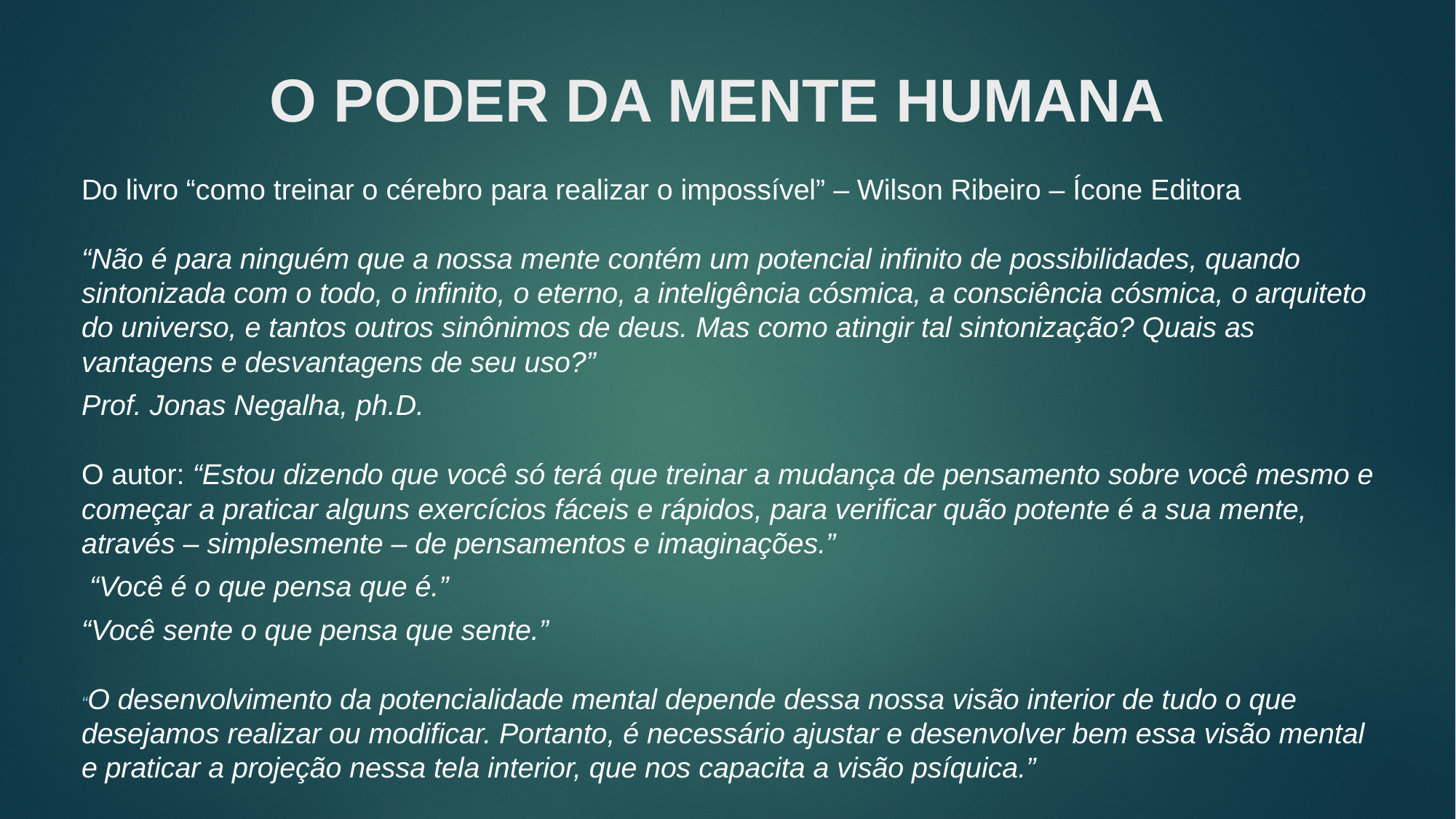

# O PODER DA MENTE HUMANA
Do livro “como treinar o cérebro para realizar o impossível” – Wilson Ribeiro – Ícone Editora

“Não é para ninguém que a nossa mente contém um potencial infinito de possibilidades, quando sintonizada com o todo, o infinito, o eterno, a inteligência cósmica, a consciência cósmica, o arquiteto do universo, e tantos outros sinônimos de deus. Mas como atingir tal sintonização? Quais as vantagens e desvantagens de seu uso?”
Prof. Jonas Negalha, ph.D.

O autor: “Estou dizendo que você só terá que treinar a mudança de pensamento sobre você mesmo e começar a praticar alguns exercícios fáceis e rápidos, para verificar quão potente é a sua mente, através – simplesmente – de pensamentos e imaginações.”
 “Você é o que pensa que é.”
“Você sente o que pensa que sente.”

“O desenvolvimento da potencialidade mental depende dessa nossa visão interior de tudo o que desejamos realizar ou modificar. Portanto, é necessário ajustar e desenvolver bem essa visão mental e praticar a projeção nessa tela interior, que nos capacita a visão psíquica.”